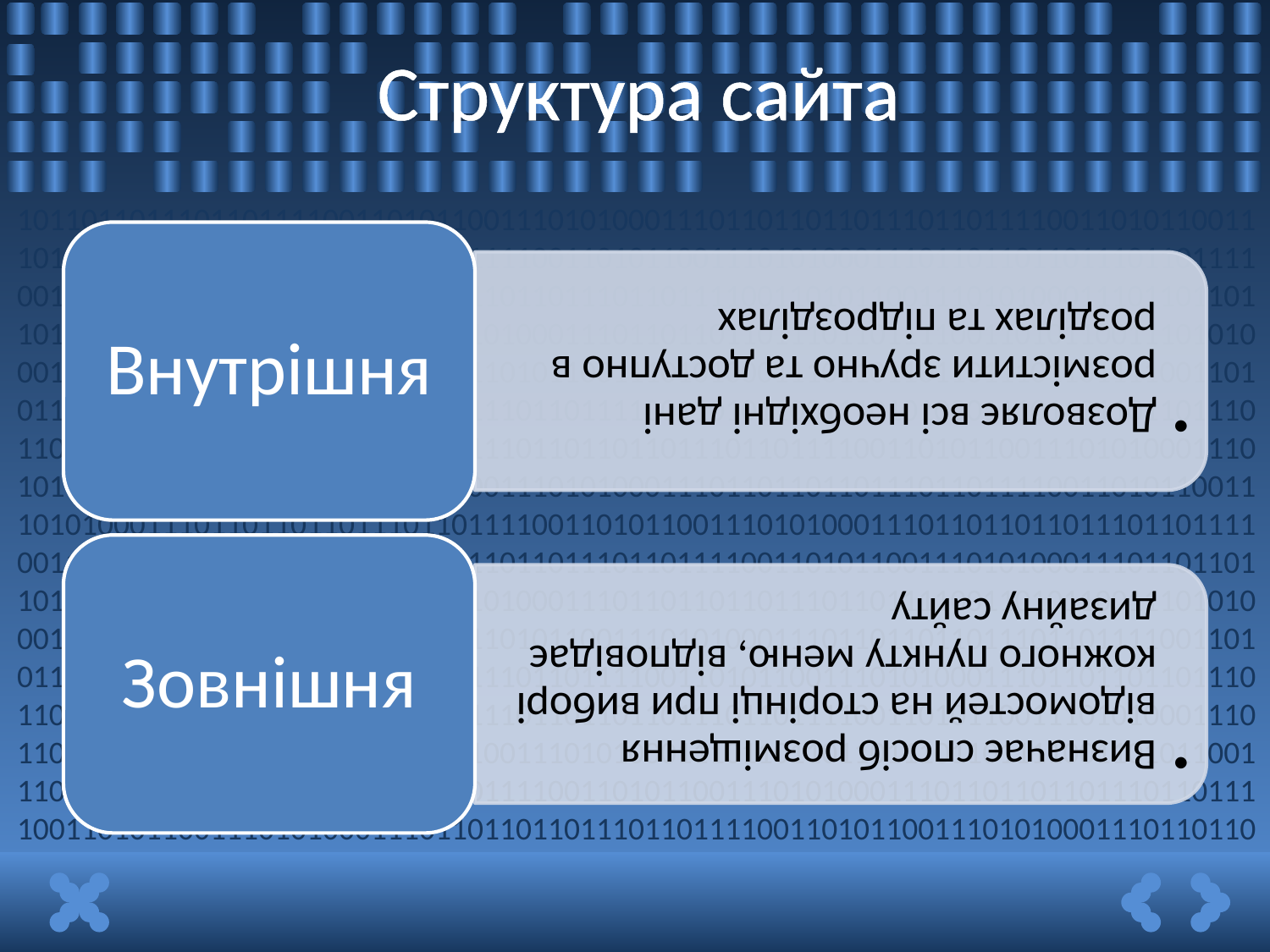

# Структура сайта
Дозволяє всі необхідні дані розмістити зручно та доступно в розділах та підрозділах
Внутрішня
Визначає спосіб розміщення відомостей на сторінці при виборі кожного пункту меню, відповідає дизайну сайту
Зовнішня